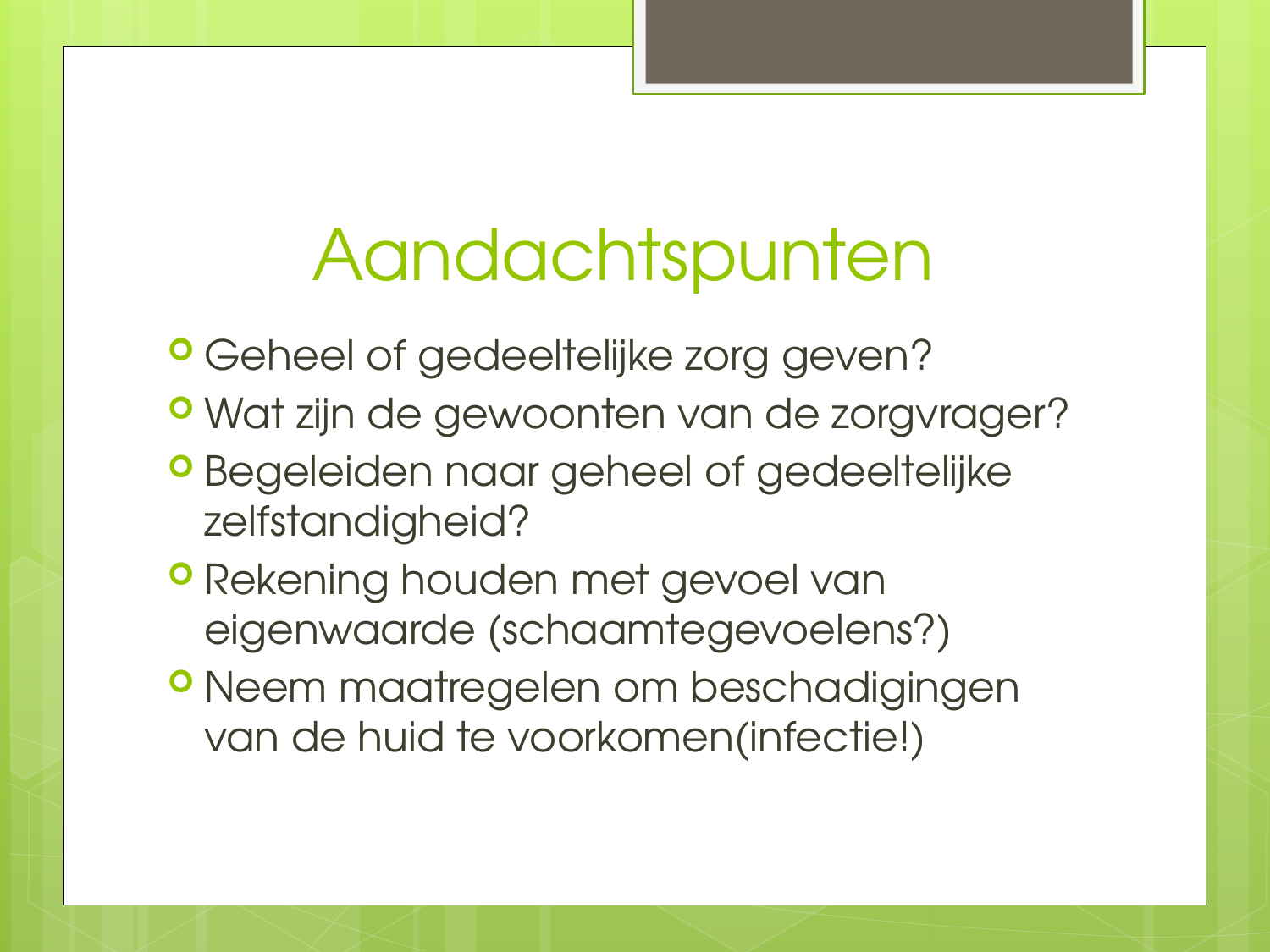

# Aandachtspunten
Geheel of gedeeltelijke zorg geven?
Wat zijn de gewoonten van de zorgvrager?
Begeleiden naar geheel of gedeeltelijke zelfstandigheid?
Rekening houden met gevoel van eigenwaarde (schaamtegevoelens?)
Neem maatregelen om beschadigingen van de huid te voorkomen(infectie!)